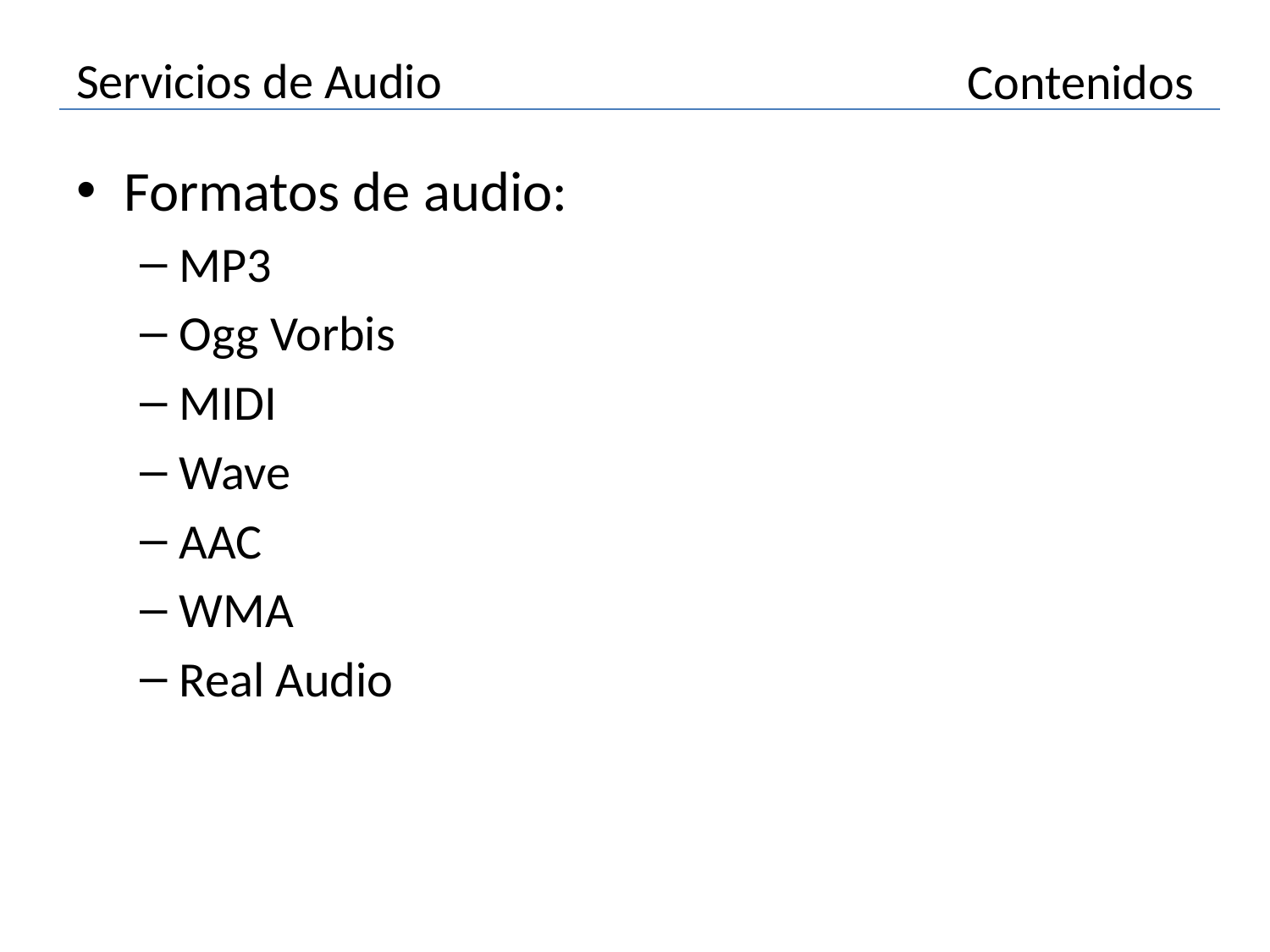

# Servicios de Audio
Contenidos
Formatos de audio:
MP3
Ogg Vorbis
MIDI
Wave
AAC
WMA
Real Audio